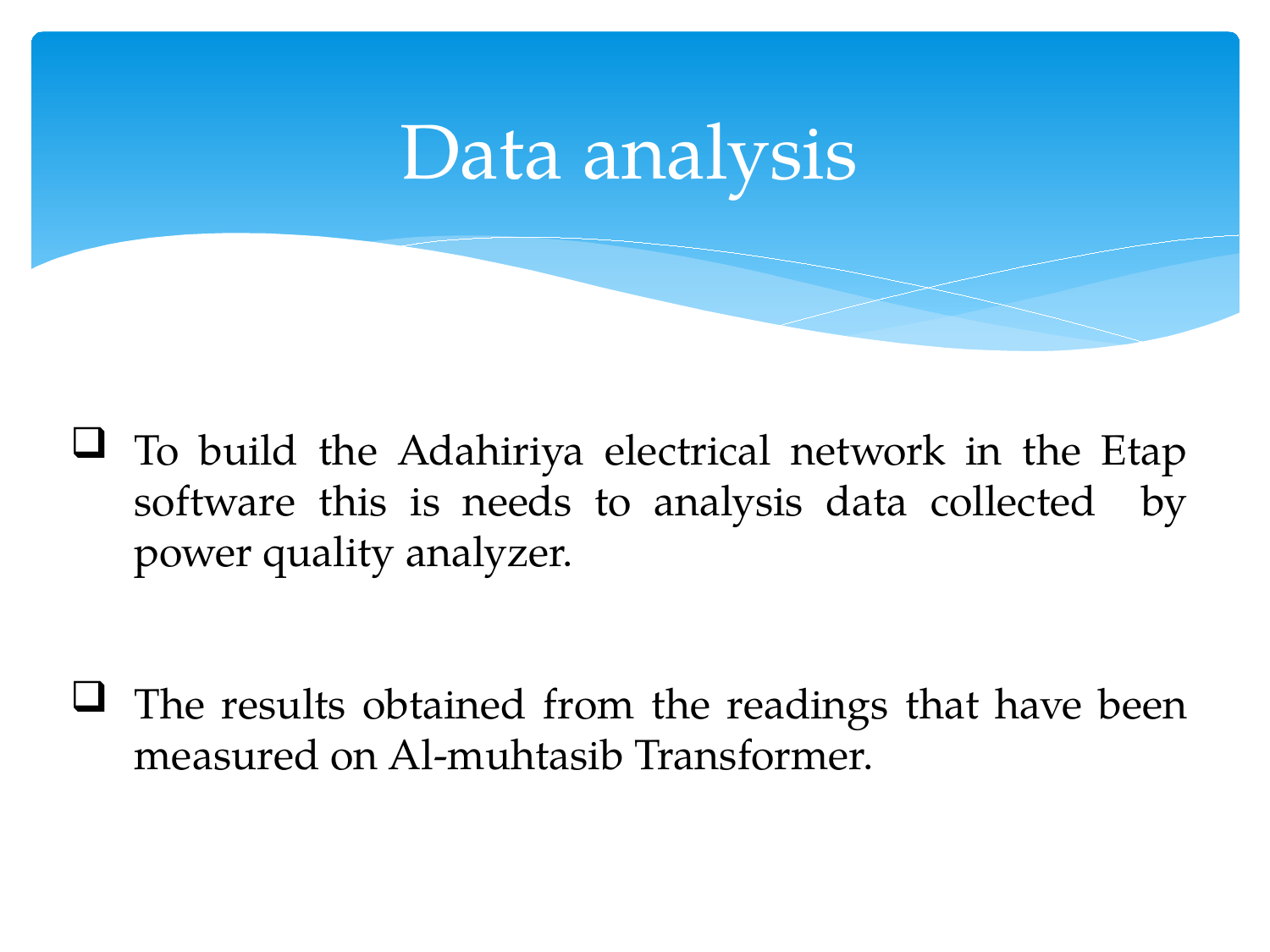

Data analysis

To build the Adahiriya electrical network in the Etap software this is needs to analysis data collected  by power quality analyzer.

The results obtained from the readings that have been measured on Al-muhtasib Transformer.